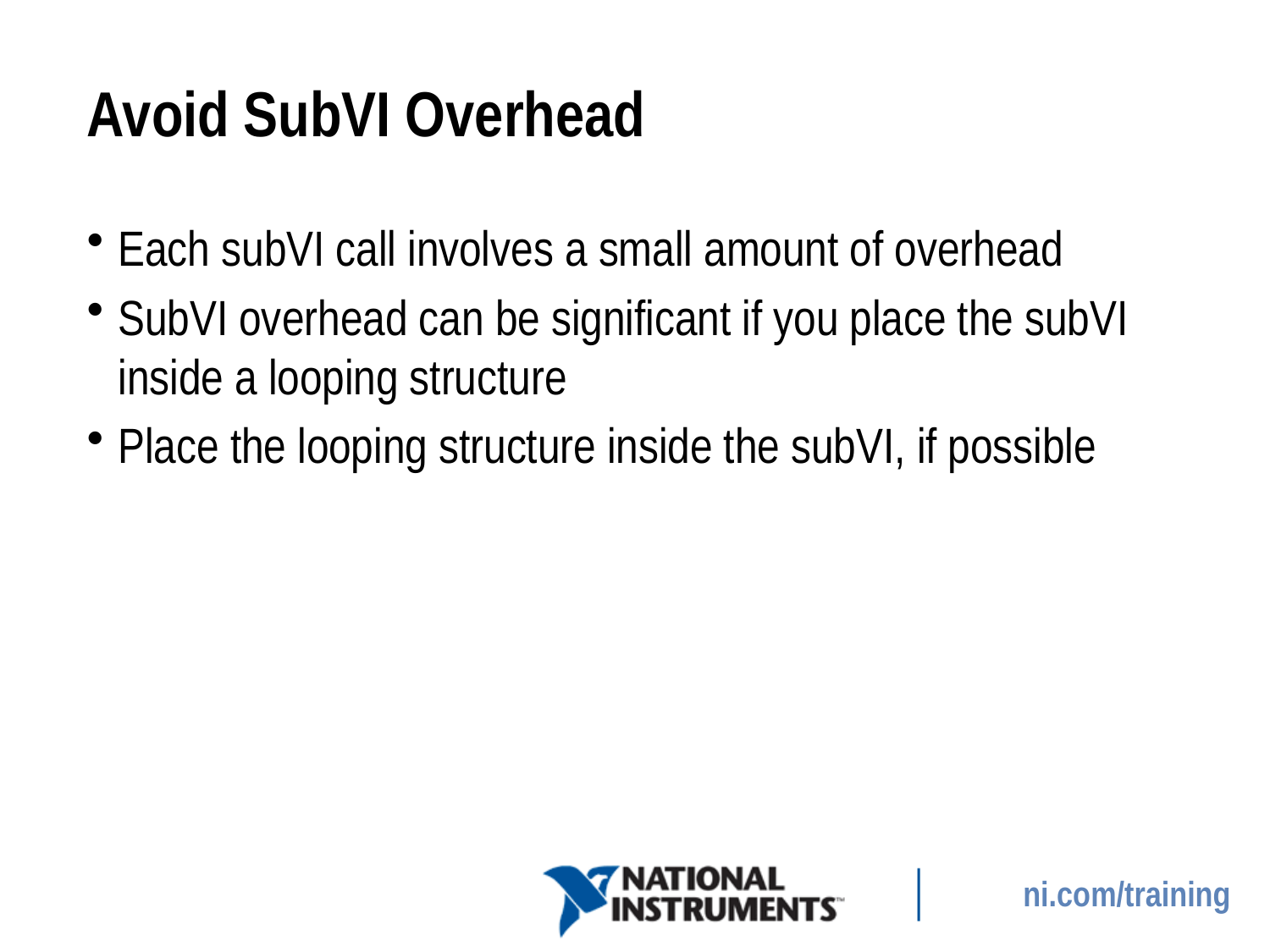

# Avoid SubVI Overhead
Each subVI call involves a small amount of overhead
SubVI overhead can be significant if you place the subVI inside a looping structure
Place the looping structure inside the subVI, if possible